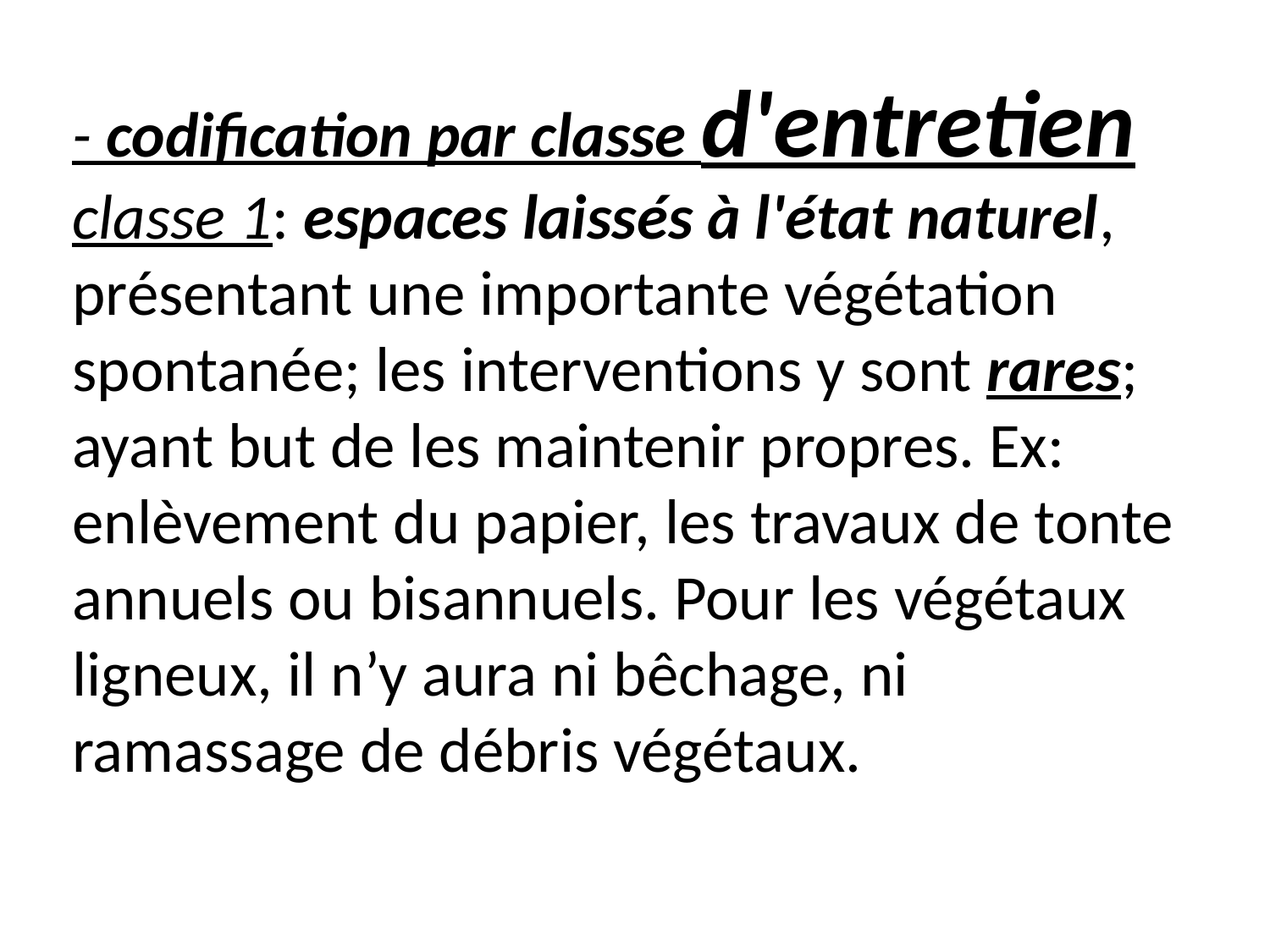

# - codification par classe d'entretien classe 1: espaces laissés à l'état naturel, présentant une importante végétation spontanée; les interventions y sont rares; ayant but de les maintenir propres. Ex: enlèvement du papier, les travaux de tonte annuels ou bisannuels. Pour les végétaux ligneux, il n’y aura ni bêchage, ni ramassage de débris végétaux.